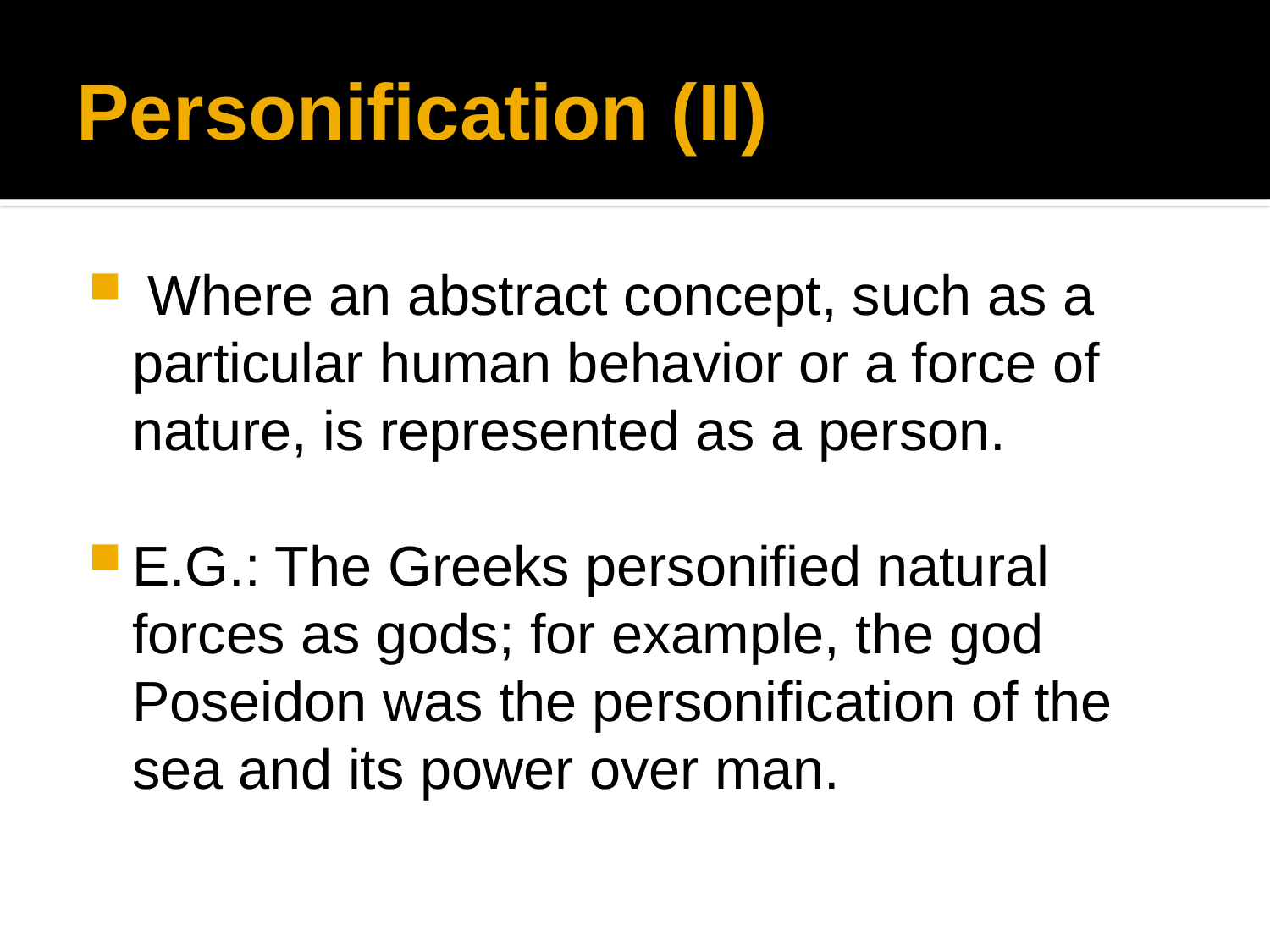

# Personification (II)
 Where an abstract concept, such as a particular human behavior or a force of nature, is represented as a person.

E.G.: The Greeks personified natural forces as gods; for example, the god Poseidon was the personification of the sea and its power over man.